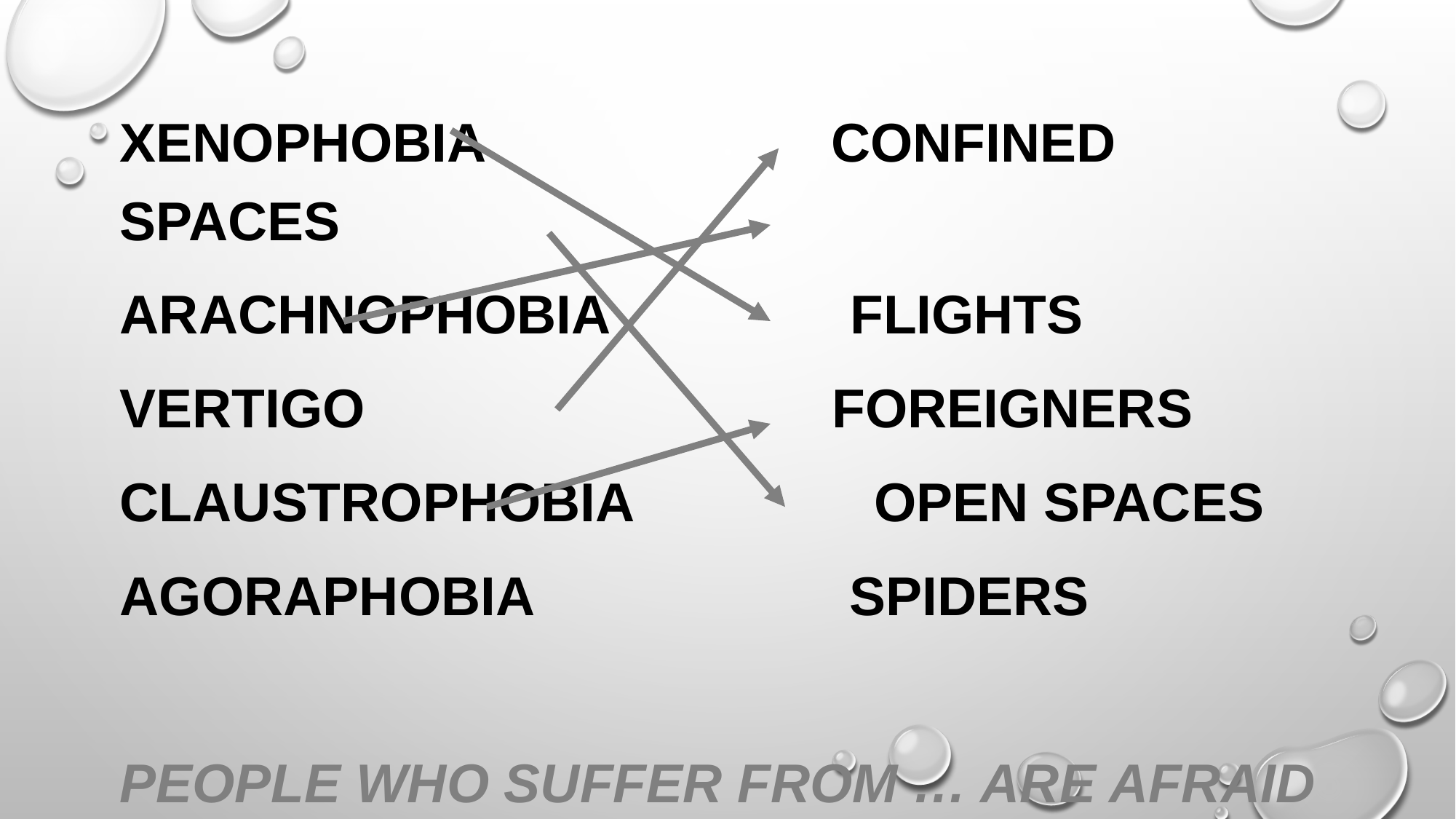

#
Xenophobia                       confined spaces
arachnophobia                flights
vertigo                               foreigners
Claustrophobia                open spaces
Agoraphobia                     spiders

People who suffer from … are afraid of …